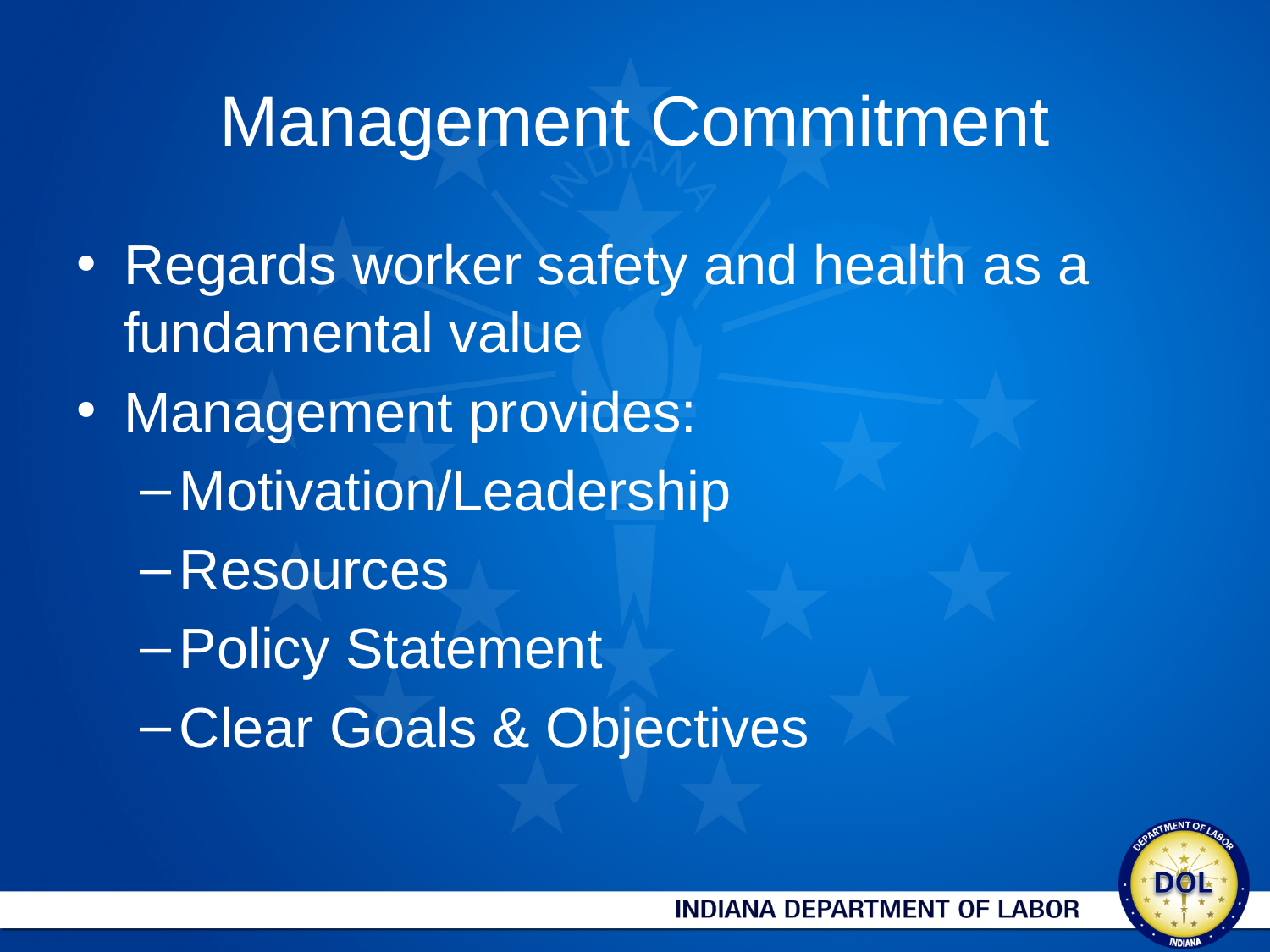

# Management Commitment
Regards worker safety and health as a fundamental value
Management provides:
Motivation/Leadership
Resources
Policy Statement
Clear Goals & Objectives